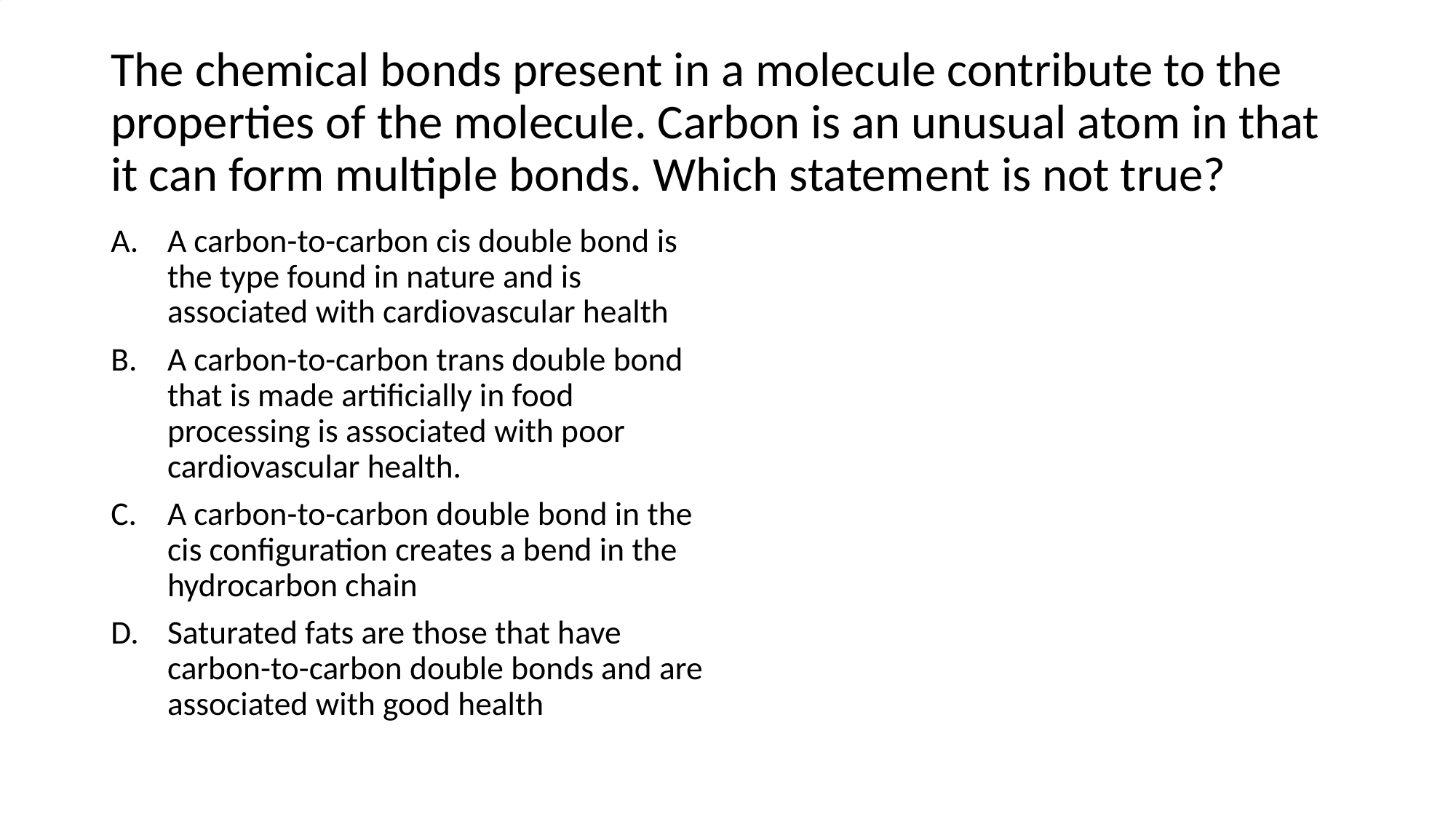

# The chemical bonds present in a molecule contribute to the properties of the molecule. Carbon is an unusual atom in that it can form multiple bonds. Which statement is not true?

A carbon-to-carbon cis double bond is the type found in nature and is associated with cardiovascular health
A carbon-to-carbon trans double bond that is made artificially in food processing is associated with poor cardiovascular health.
A carbon-to-carbon double bond in the cis configuration creates a bend in the hydrocarbon chain
Saturated fats are those that have carbon-to-carbon double bonds and are associated with good health